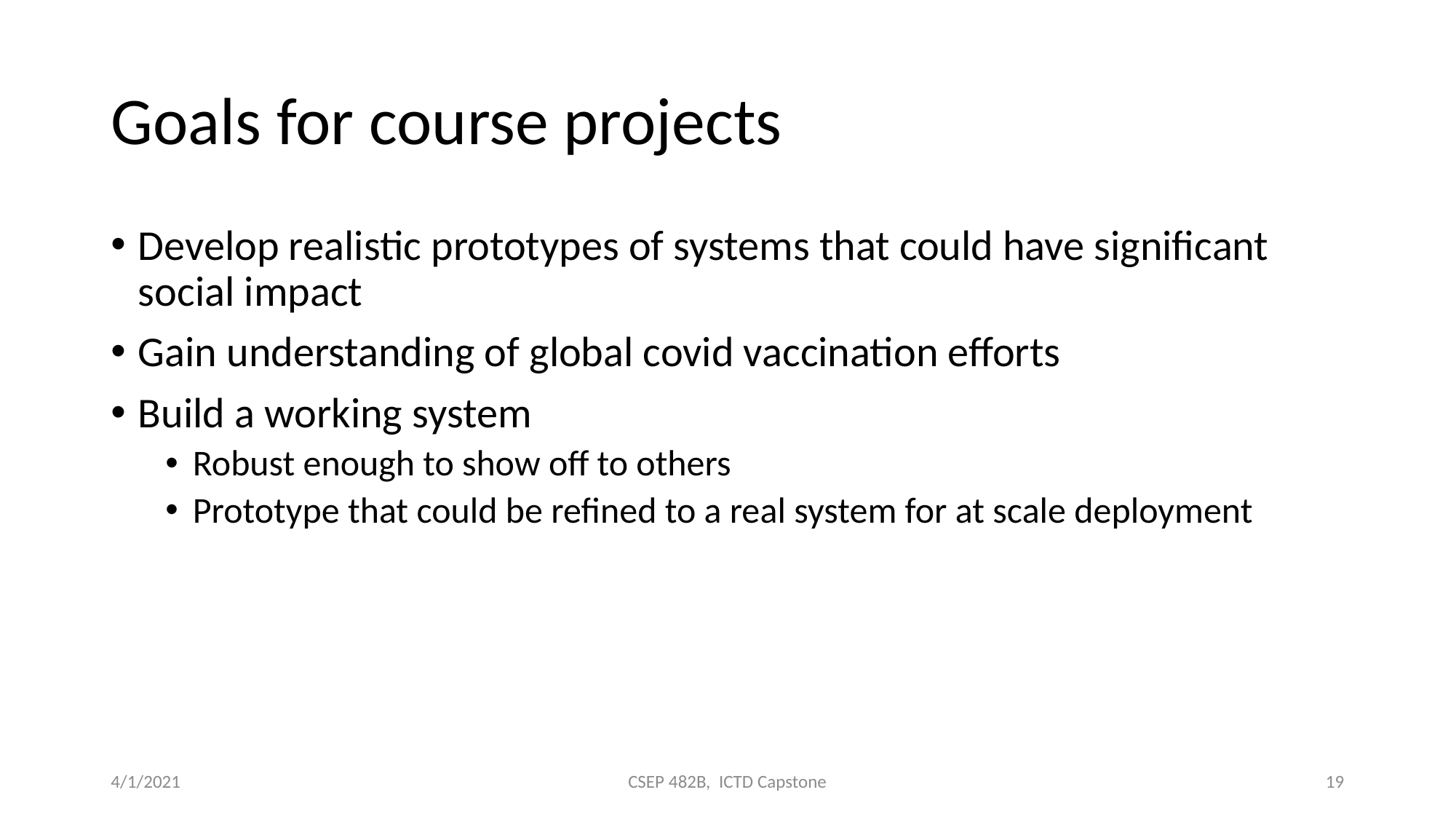

# Goals for course projects
Develop realistic prototypes of systems that could have significant social impact
Gain understanding of global covid vaccination efforts
Build a working system
Robust enough to show off to others
Prototype that could be refined to a real system for at scale deployment
4/1/2021
CSEP 482B,  ICTD Capstone
19